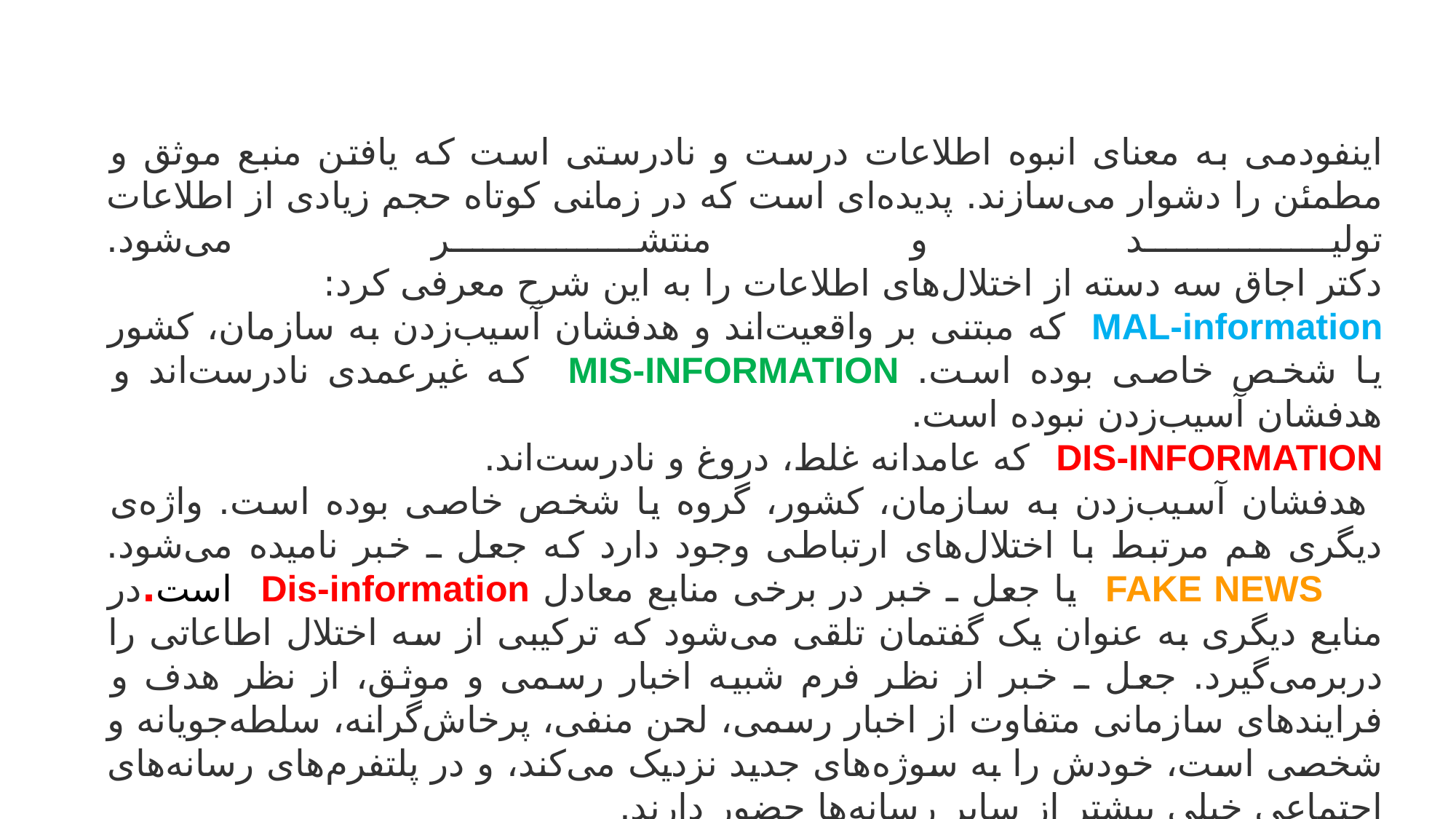

اینفودمی به معنای انبوه اطلاعات درست و نادرستی است که یافتن منبع موثق و مطمئن را دشوار می‌سازند. پدیده‌ای است که در زمانی کوتاه حجم زیادی از اطلاعات تولید و منتشر می‌شود.
دکتر اجاق سه دسته از اختلال‌های اطلاعات را به این شرح معرفی کرد:
MAL-information  که مبتنی بر واقعیت‌اند و هدفشان آسیب‌زدن به سازمان، کشور یا شخص خاصی بوده است. MIS-INFORMATION  که غیرعمدی نادرست‌اند و هدفشان آسیب‌زدن نبوده است.
DIS-INFORMATION  که عامدانه غلط، دروغ و نادرست‌اند.
 هدفشان آسیب‌زدن به سازمان، کشور، گروه یا شخص خاصی بوده است. واژه‌ی دیگری هم مرتبط با اختلال‌های ارتباطی وجود دارد که جعل ـ خبر نامیده می‌شود.
     FAKE NEWS  یا جعل ـ خبر در برخی منابع معادل Dis-information  است.در منابع دیگری به عنوان یک گفتمان تلقی می‌شود که ترکیبی از سه اختلال اطاعاتی را دربرمی‌گیرد. جعل ـ خبر از نظر فرم شبیه اخبار رسمی و موثق، از نظر هدف و فرایندهای سازمانی متفاوت از اخبار رسمی، لحن منفی، پرخاش‌گرانه، سلطه‌جویانه و شخصی است، خودش را به سوژه‌های جدید نزدیک می‌کند، و در پلتفرم‌های رسانه‌های اجتماعی خیلی بیشتر از سایر رسانه‌ها حضور دارند.